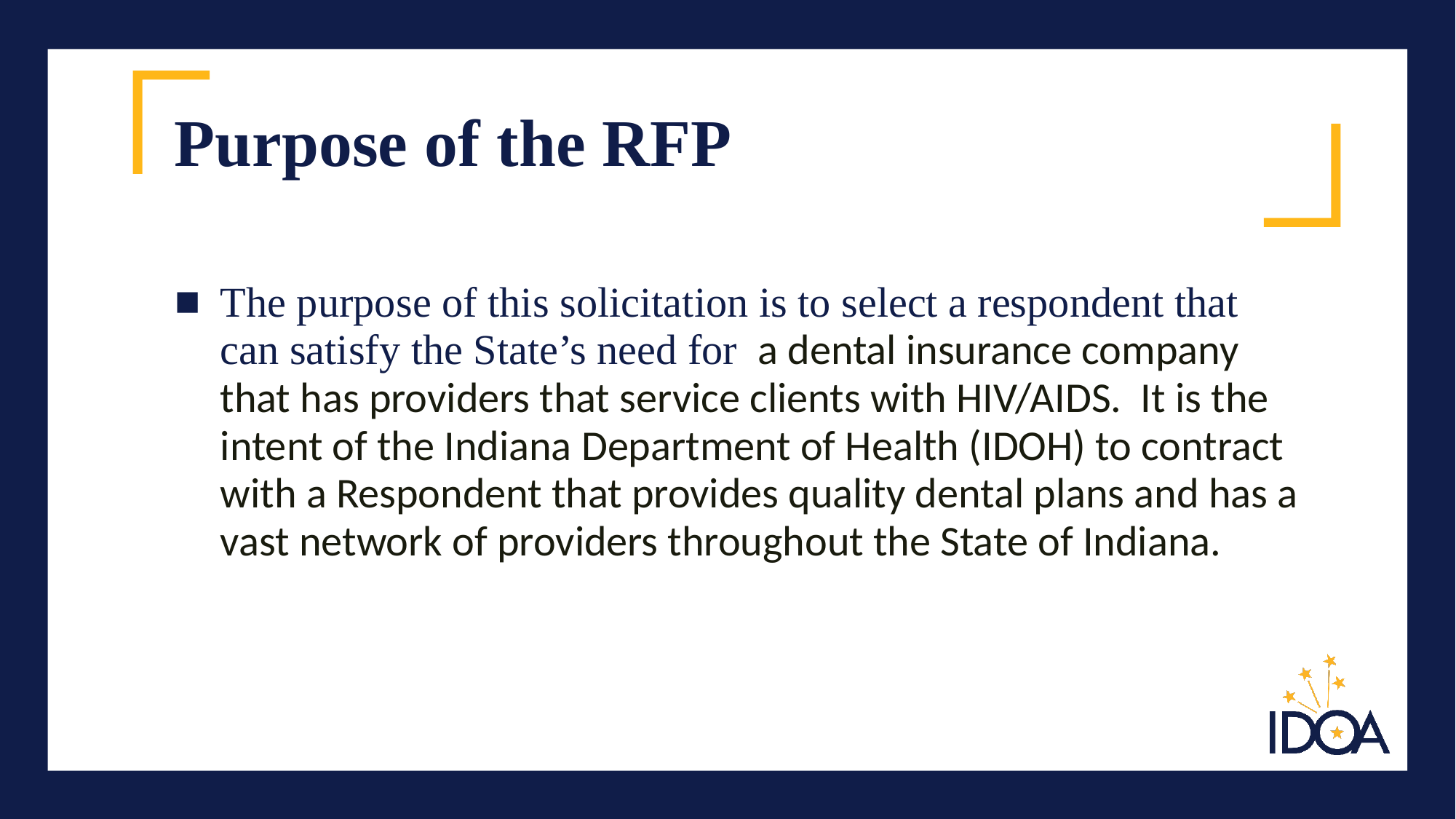

# Purpose of the RFP
The purpose of this solicitation is to select a respondent that can satisfy the State’s need for  a dental insurance company that has providers that service clients with HIV/AIDS.  It is the intent of the Indiana Department of Health (IDOH) to contract with a Respondent that provides quality dental plans and has a vast network of providers throughout the State of Indiana.